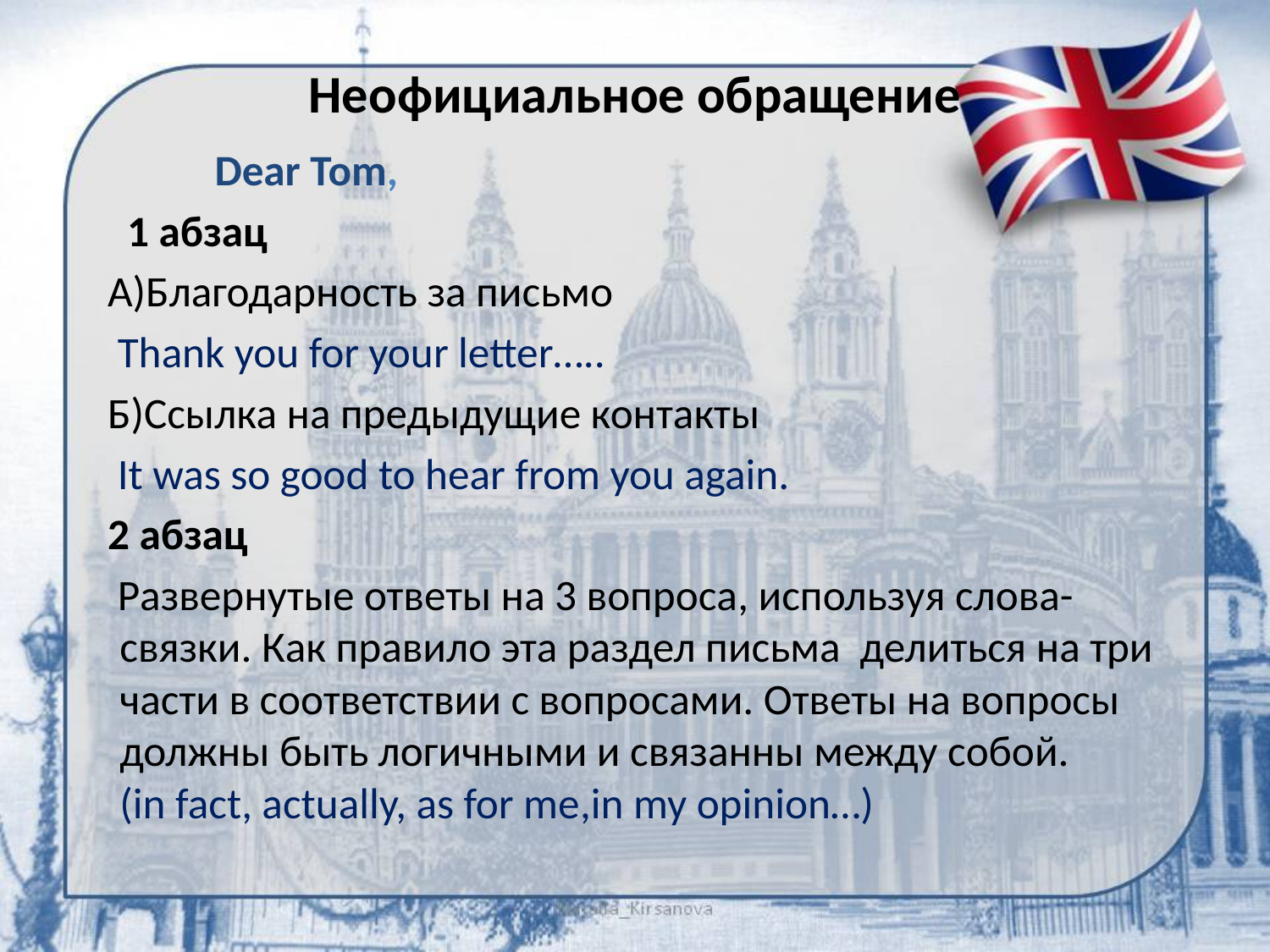

# Неофициальное обращение
           Dear Tom,
  1 абзац
А)Благодарность за письмо
 Thank you for your letter…..
Б)Ссылка на предыдущие контакты
 It was so good to hear from you again.
2 абзац
 Развернутые ответы на 3 вопроса, используя слова-связки. Как правило эта раздел письма  делиться на три части в соответствии с вопросами. Ответы на вопросы должны быть логичными и связанны между собой.
(in fact, actually, as for me,in my opinion…)